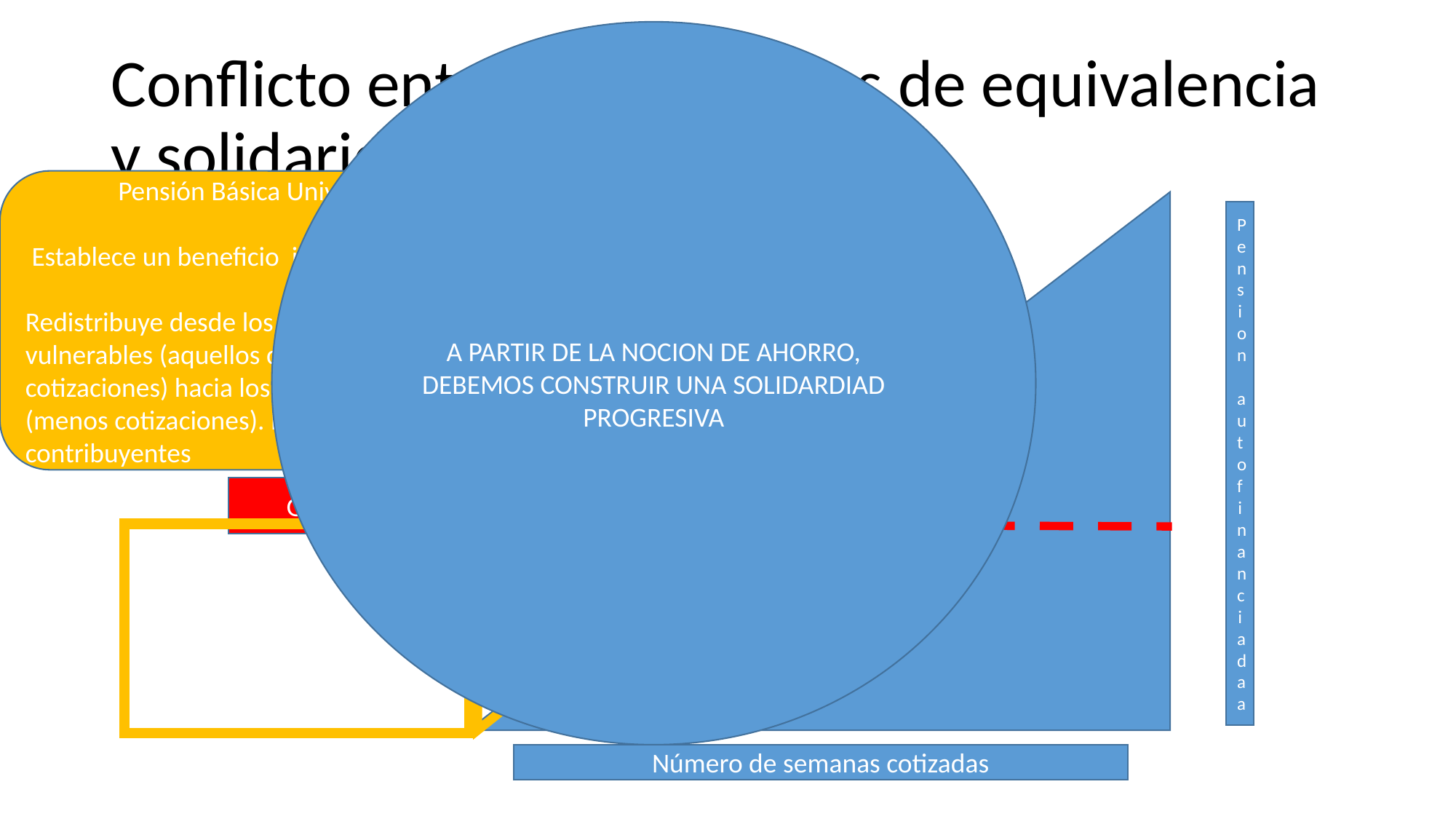

A PARTIR DE LA NOCION DE AHORRO, DEBEMOS CONSTRUIR UNA SOLIDARDIAD PROGRESIVA
# Conflicto entre los principios de equivalencia y solidaridad II

Pensión Básica Universal

Establece un beneficio  igual para todos,

Redistribuye desde los menos vulnerables (aquellos con mas cotizaciones) hacia los mas vulnerables (menos cotizaciones). Puede cubrir a no contribuyentes
Pension autofinanciadaa

Redistribución progresiva

Garantia de pension

Número de semanas cotizadas